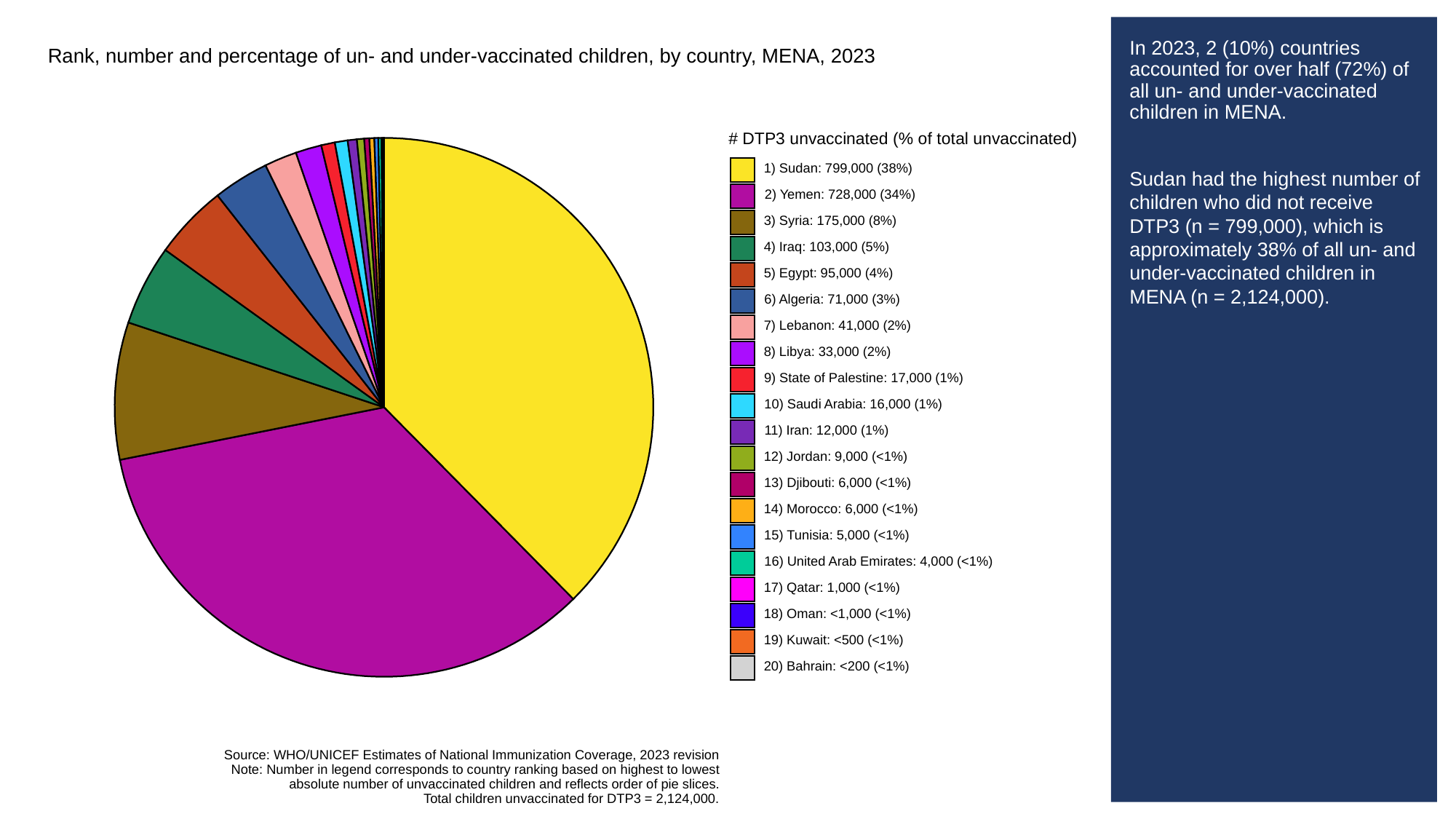

# In 2023, 2 (10%) countries accounted for over half (72%) of all un- and under-vaccinated children in MENA.

Sudan had the highest number of children who did not receive DTP3 (n = 799,000), which is approximately 38% of all un- and under-vaccinated children in MENA (n = 2,124,000).

Rank, number and percentage of un- and under-vaccinated children, by country, MENA, 2023
# DTP3 unvaccinated (% of total unvaccinated)

1) Sudan: 799,000 (38%)

2) Yemen: 728,000 (34%)

3) Syria: 175,000 (8%)

4) Iraq: 103,000 (5%)

5) Egypt: 95,000 (4%)

6) Algeria: 71,000 (3%)

7) Lebanon: 41,000 (2%)

8) Libya: 33,000 (2%)

9) State of Palestine: 17,000 (1%)

10) Saudi Arabia: 16,000 (1%)

11) Iran: 12,000 (1%)

12) Jordan: 9,000 (<1%)

13) Djibouti: 6,000 (<1%)

14) Morocco: 6,000 (<1%)

15) Tunisia: 5,000 (<1%)

16) United Arab Emirates: 4,000 (<1%)

17) Qatar: 1,000 (<1%)

18) Oman: <1,000 (<1%)

19) Kuwait: <500 (<1%)

20) Bahrain: <200 (<1%)
Source: WHO/UNICEF Estimates of National Immunization Coverage, 2023 revision
Note: Number in legend corresponds to country ranking based on highest to lowest
absolute number of unvaccinated children and reflects order of pie slices.
Total children unvaccinated for DTP3 = 2,124,000.